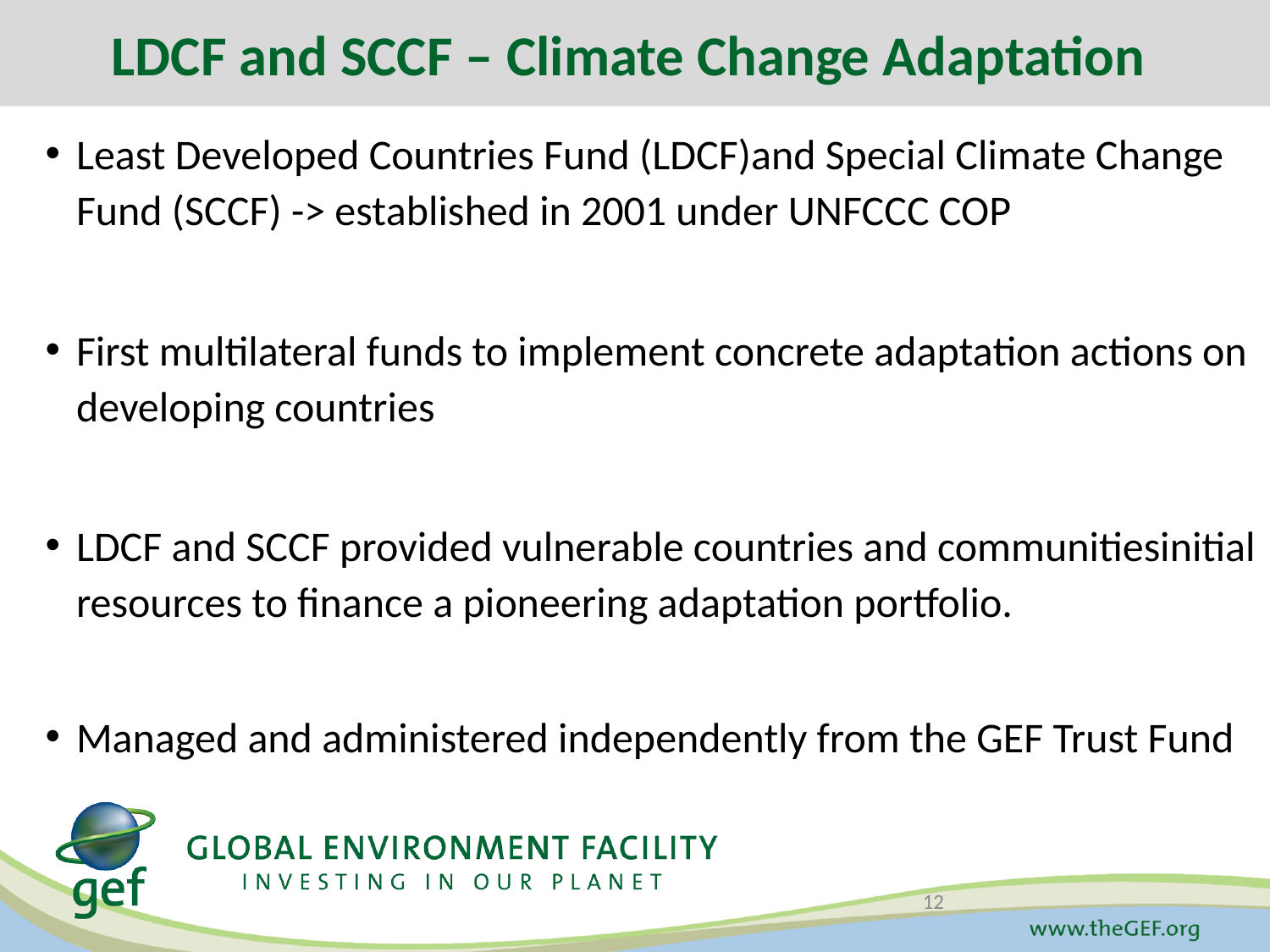

LDCF and SCCF – Climate Change Adaptation
Least Developed Countries Fund (LDCF)and Special Climate Change Fund (SCCF) -> established in 2001 under UNFCCC COP

First multilateral funds to implement concrete adaptation actions on developing countries

LDCF and SCCF provided vulnerable countries and communitiesinitial resources to finance a pioneering adaptation portfolio.

Managed and administered independently from the GEF Trust Fund
12